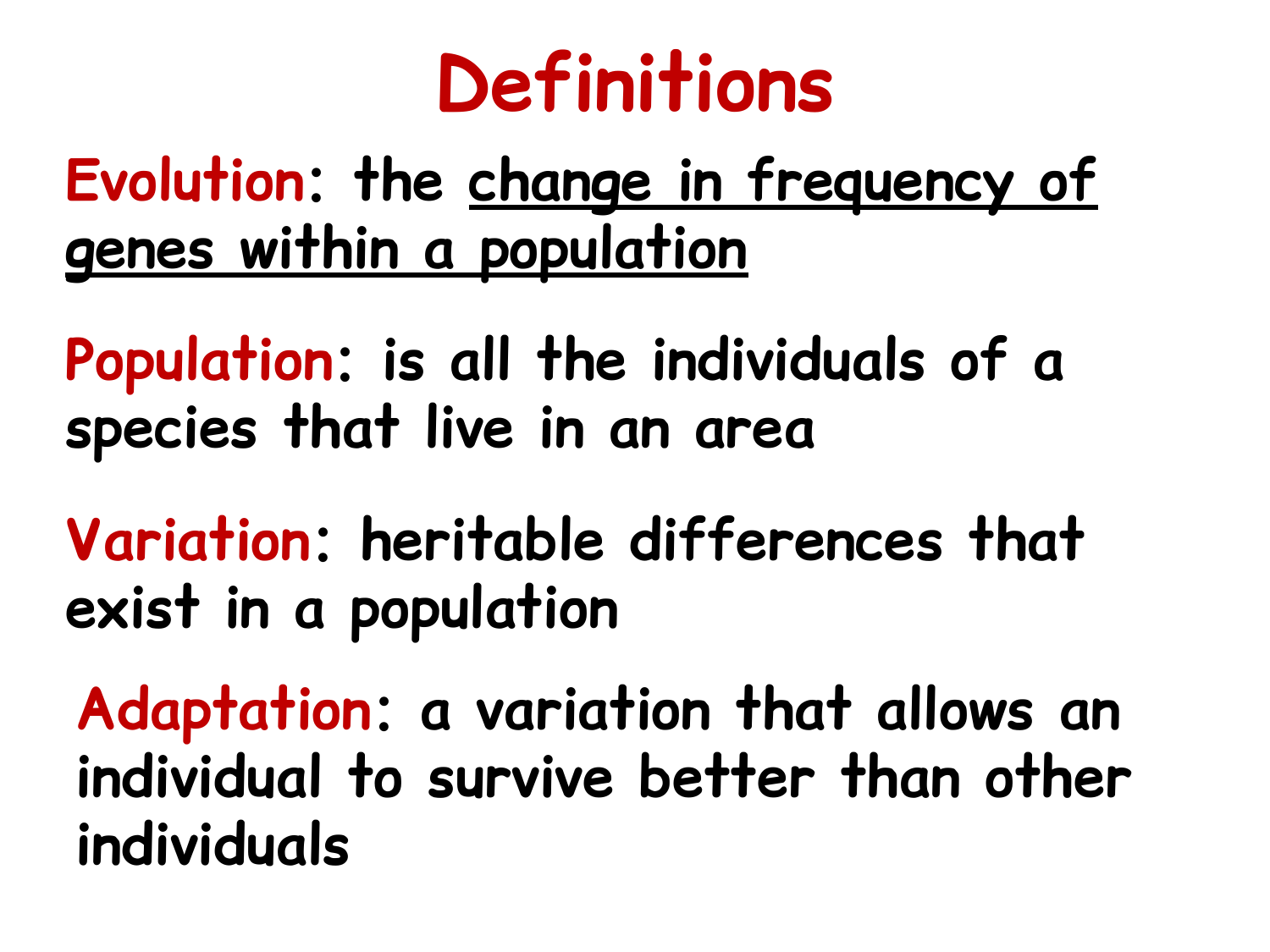

# Definitions
Evolution: the change in frequency of genes within a population
Population: is all the individuals of a species that live in an area
Variation: heritable differences that exist in a population
Adaptation: a variation that allows an individual to survive better than other individuals